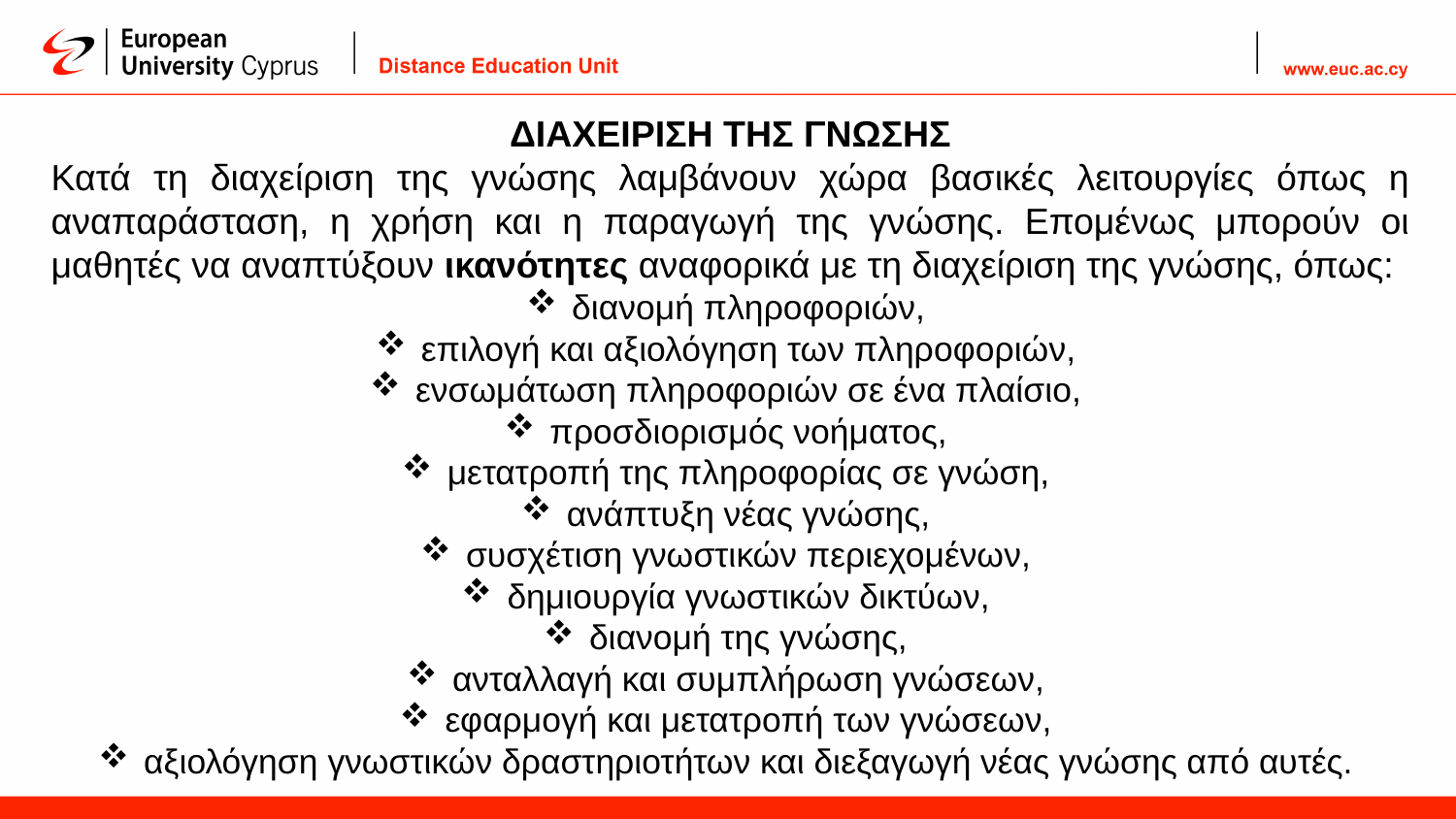

ΔΙΑΧΕΙΡΙΣΗ ΤΗΣ ΓΝΩΣΗΣ
Κατά τη διαχείριση της γνώσης λαμβάνουν χώρα βασικές λειτουργίες όπως η αναπαράσταση, η χρήση και η παραγωγή της γνώσης. Επομένως μπορούν οι μαθητές να αναπτύξουν ικανότητες αναφορικά με τη διαχείριση της γνώσης, όπως:
διανομή πληροφοριών,
επιλογή και αξιολόγηση των πληροφοριών,
ενσωμάτωση πληροφοριών σε ένα πλαίσιο,
προσδιορισμός νοήματος,
μετατροπή της πληροφορίας σε γνώση,
ανάπτυξη νέας γνώσης,
συσχέτιση γνωστικών περιεχομένων,
δημιουργία γνωστικών δικτύων,
διανομή της γνώσης,
ανταλλαγή και συμπλήρωση γνώσεων,
εφαρμογή και μετατροπή των γνώσεων,
αξιολόγηση γνωστικών δραστηριοτήτων και διεξαγωγή νέας γνώσης από αυτές.